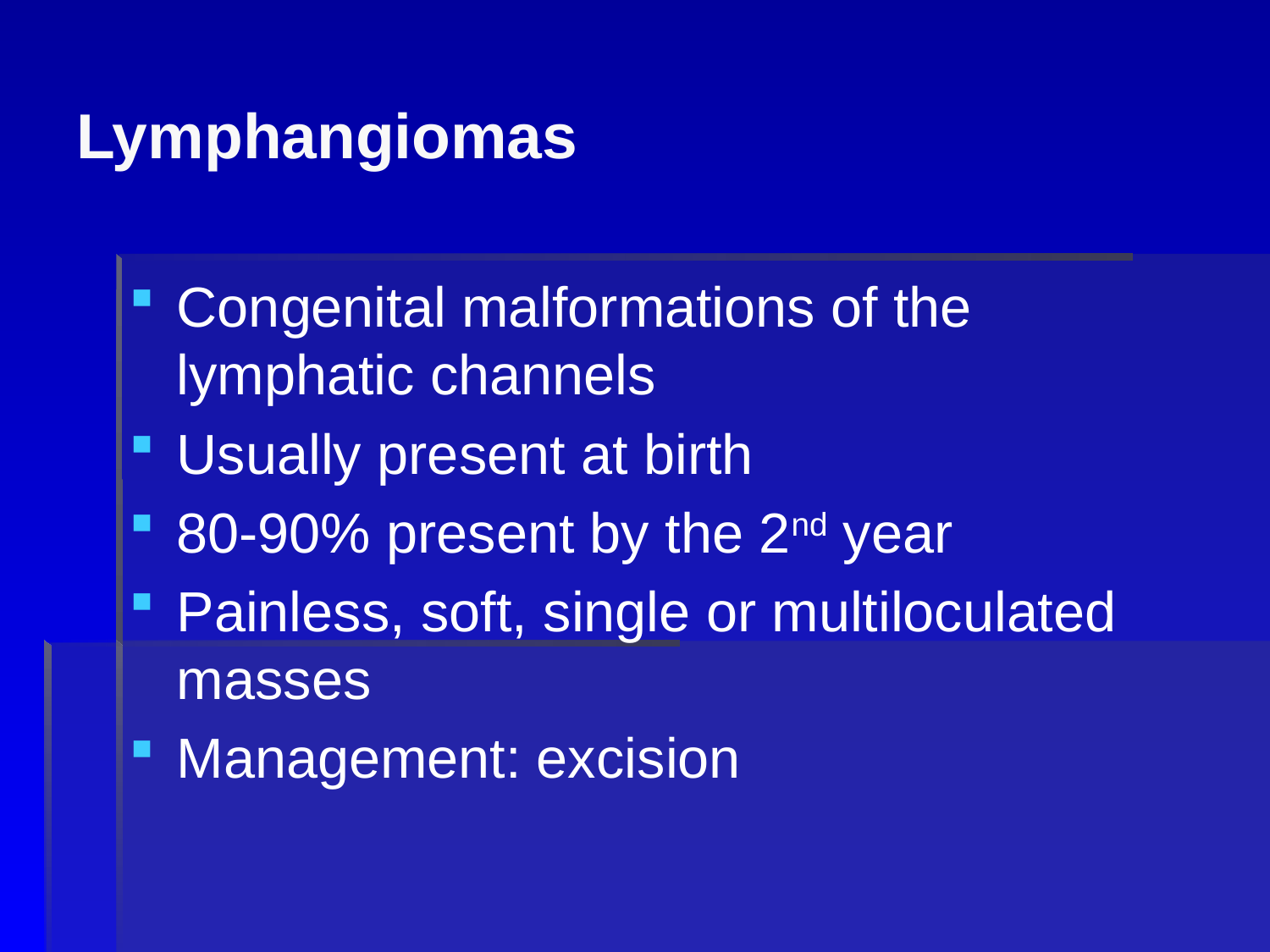

# Lymphangiomas
Congenital malformations of the lymphatic channels
Usually present at birth
80-90% present by the 2nd year
Painless, soft, single or multiloculated masses
Management: excision